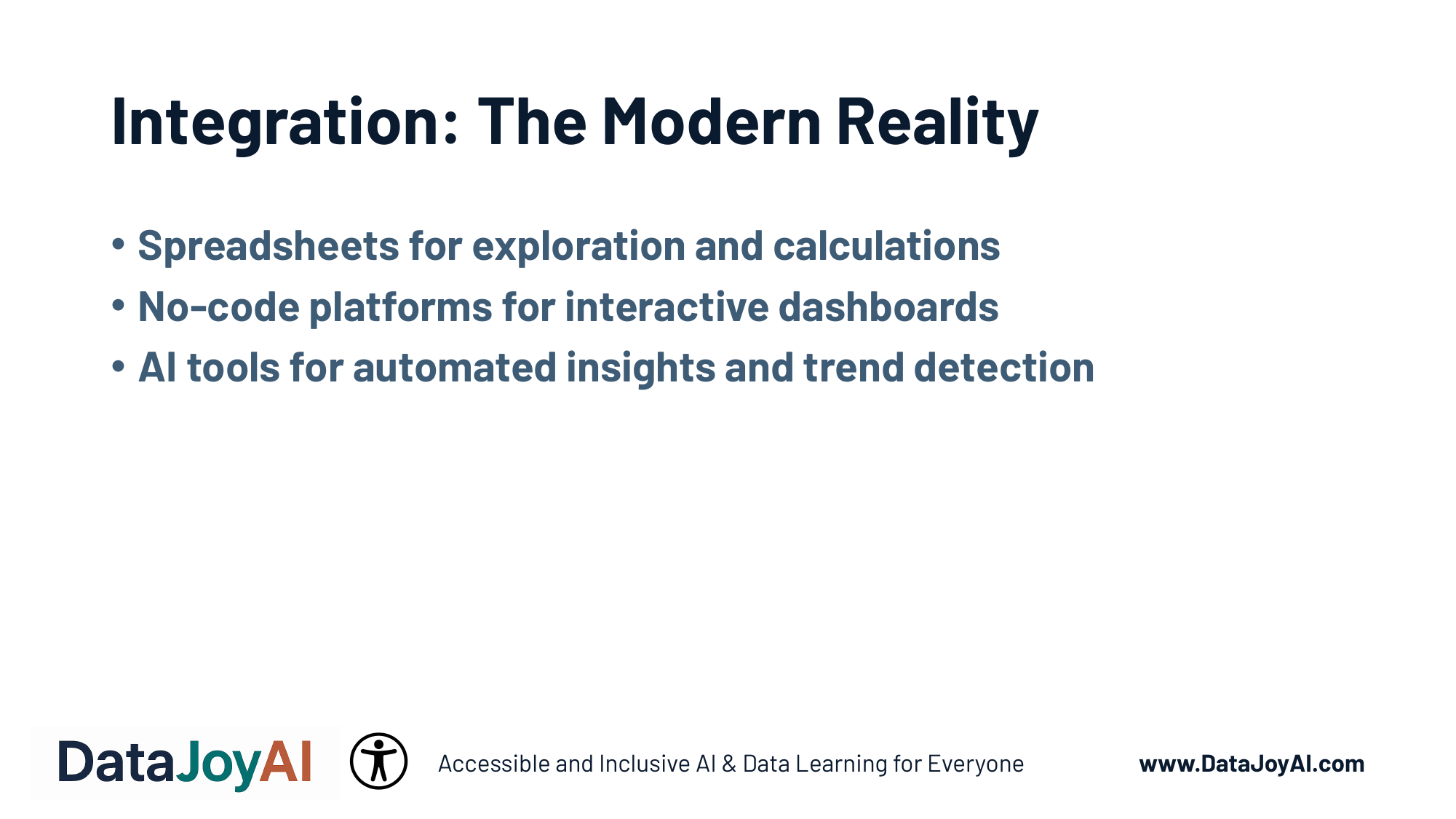

# Integration: The Modern Reality
Spreadsheets for exploration and calculations
No-code platforms for interactive dashboards
AI tools for automated insights and trend detection